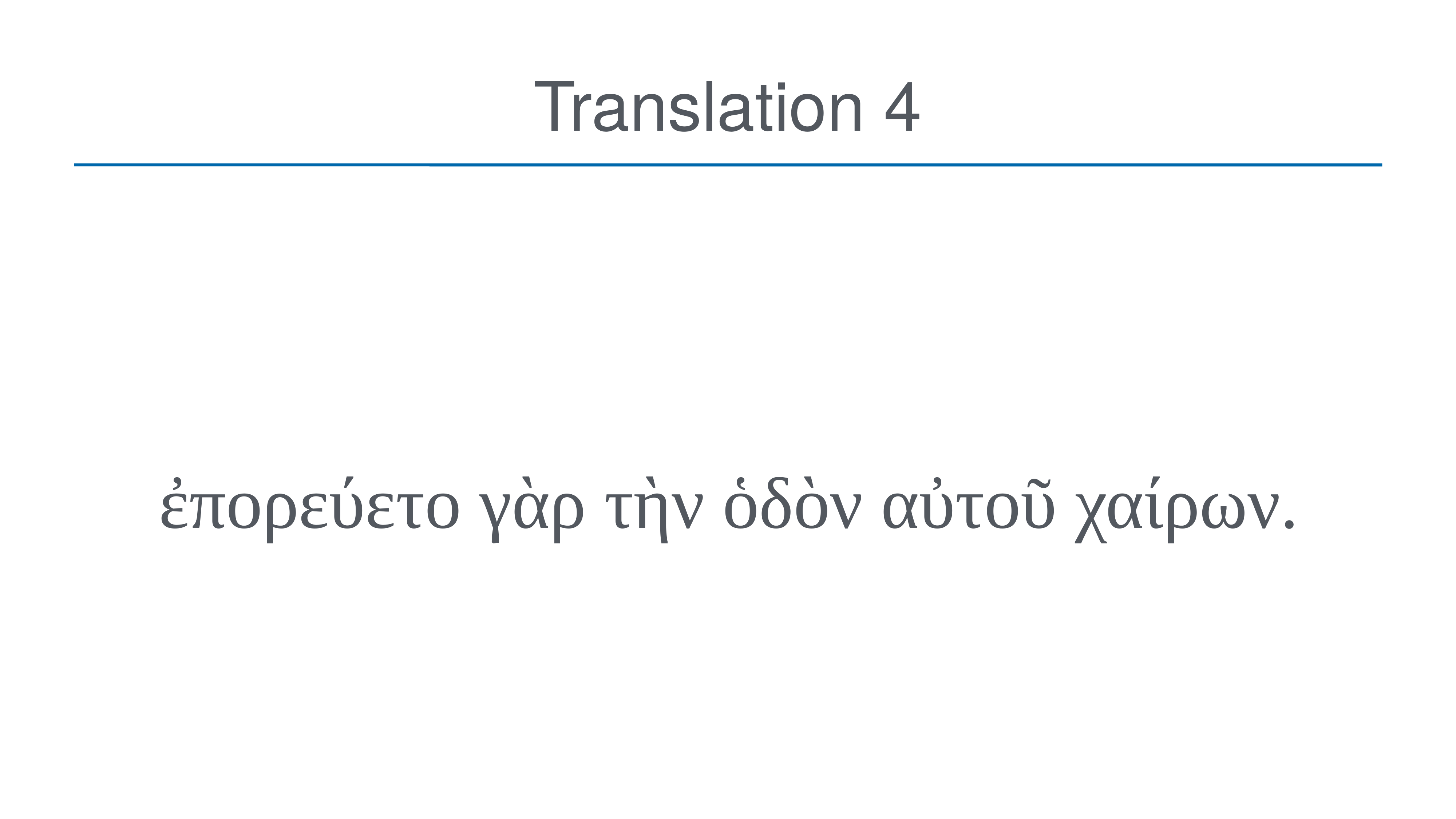

# Translation 4
ἐπορεύετο γὰρ τὴν ὁδὸν αὐτοῦ χαίρων.